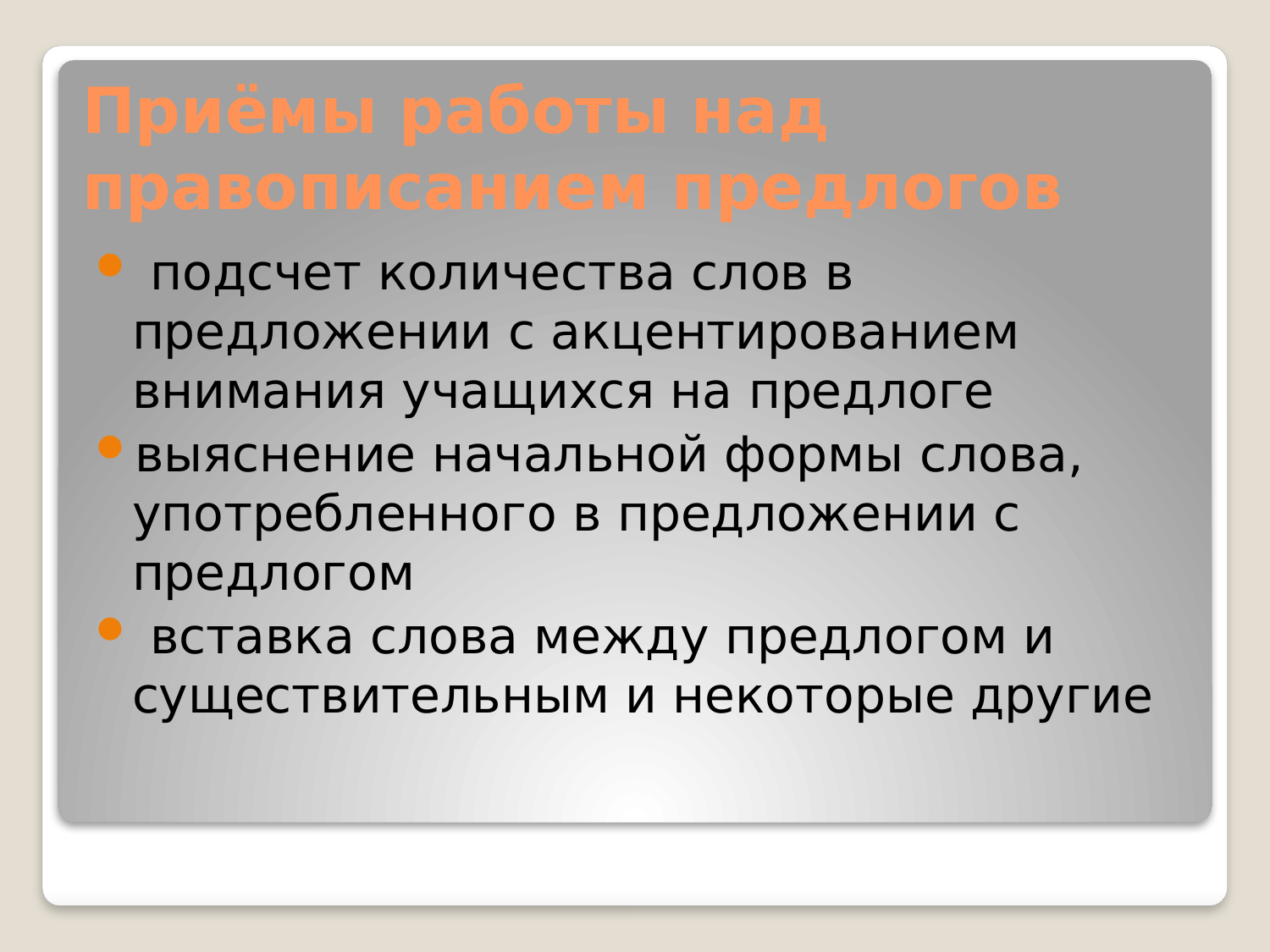

# Приёмы работы над правописанием предлогов
 подсчет количества слов в предложении с акцентированием внимания учащихся на предлоге
выяснение начальной формы слова, употребленного в предложении с предлогом
 вставка слова между предлогом и существительным и некоторые другие